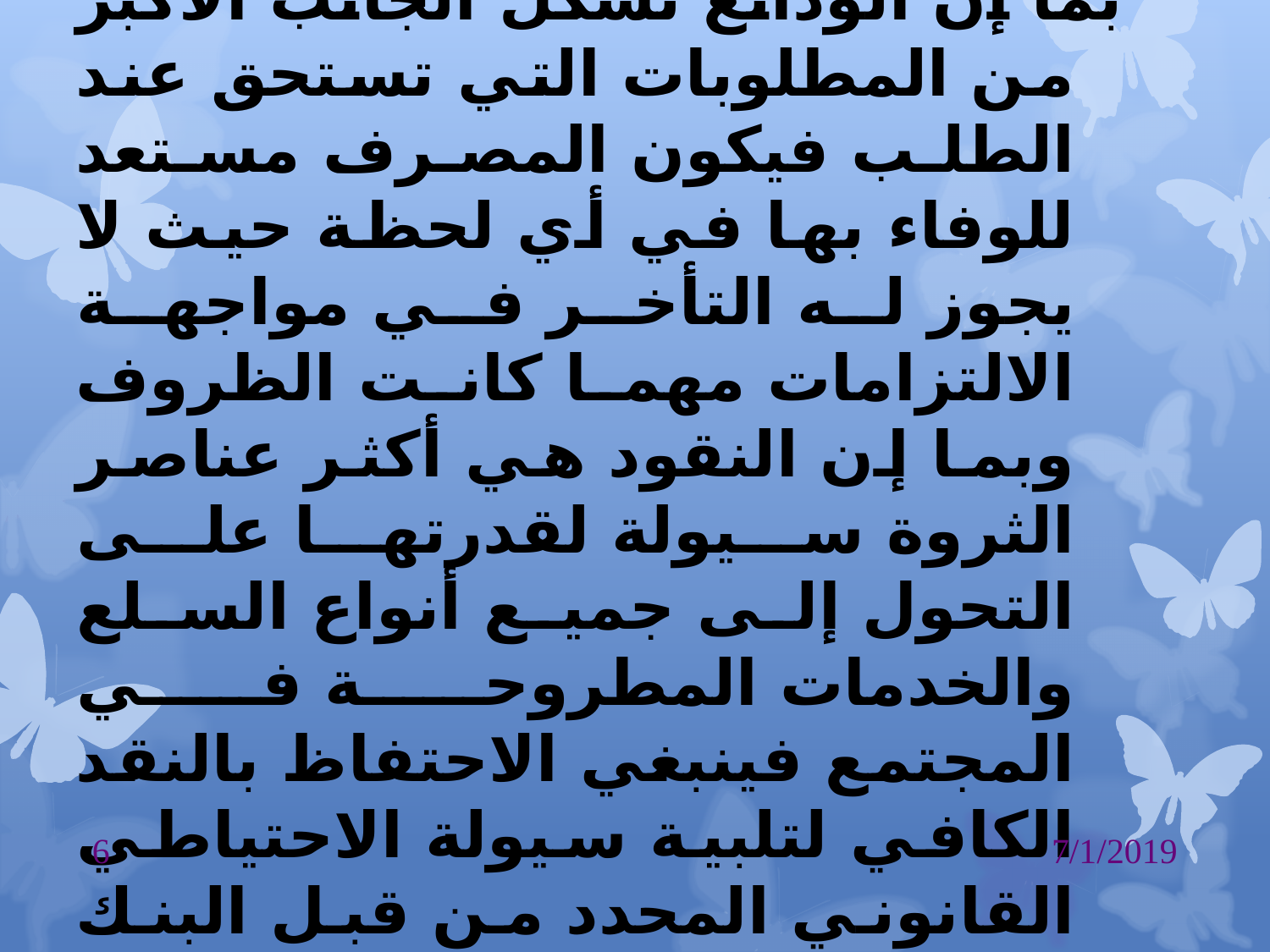

3- السيولة
بما إن الودائع تشكل الجانب الأكبر من المطلوبات التي تستحق عند الطلب فيكون المصرف مستعد للوفاء بها في أي لحظة حيث لا يجوز له التأخر في مواجهة الالتزامات مهما كانت الظروف وبما إن النقود هي أكثر عناصر الثروة سيولة لقدرتها على التحول إلى جميع أنواع السلع والخدمات المطروحة في المجتمع فينبغي الاحتفاظ بالنقد الكافي لتلبية سيولة الاحتياطي القانوني المحدد من قبل البنك المركزي لمواجهة التقلبات المفاجئة .
6
 7/1/2019